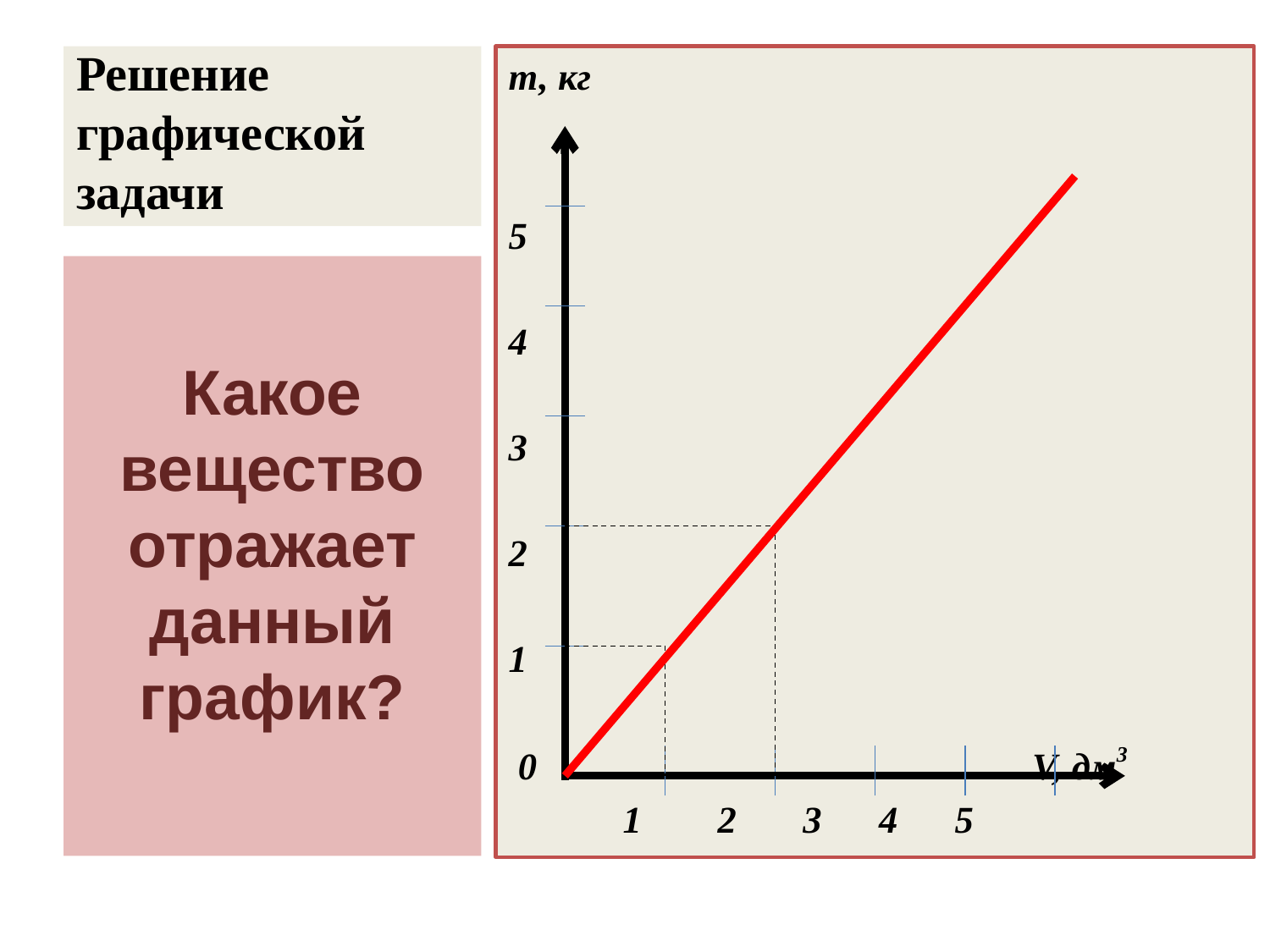

т, кг

5

4

3

2

1

 0                                                    V, дм3
            1        2       3      4      5
# Решение графической задачи

Какое вещество отражает данный график?